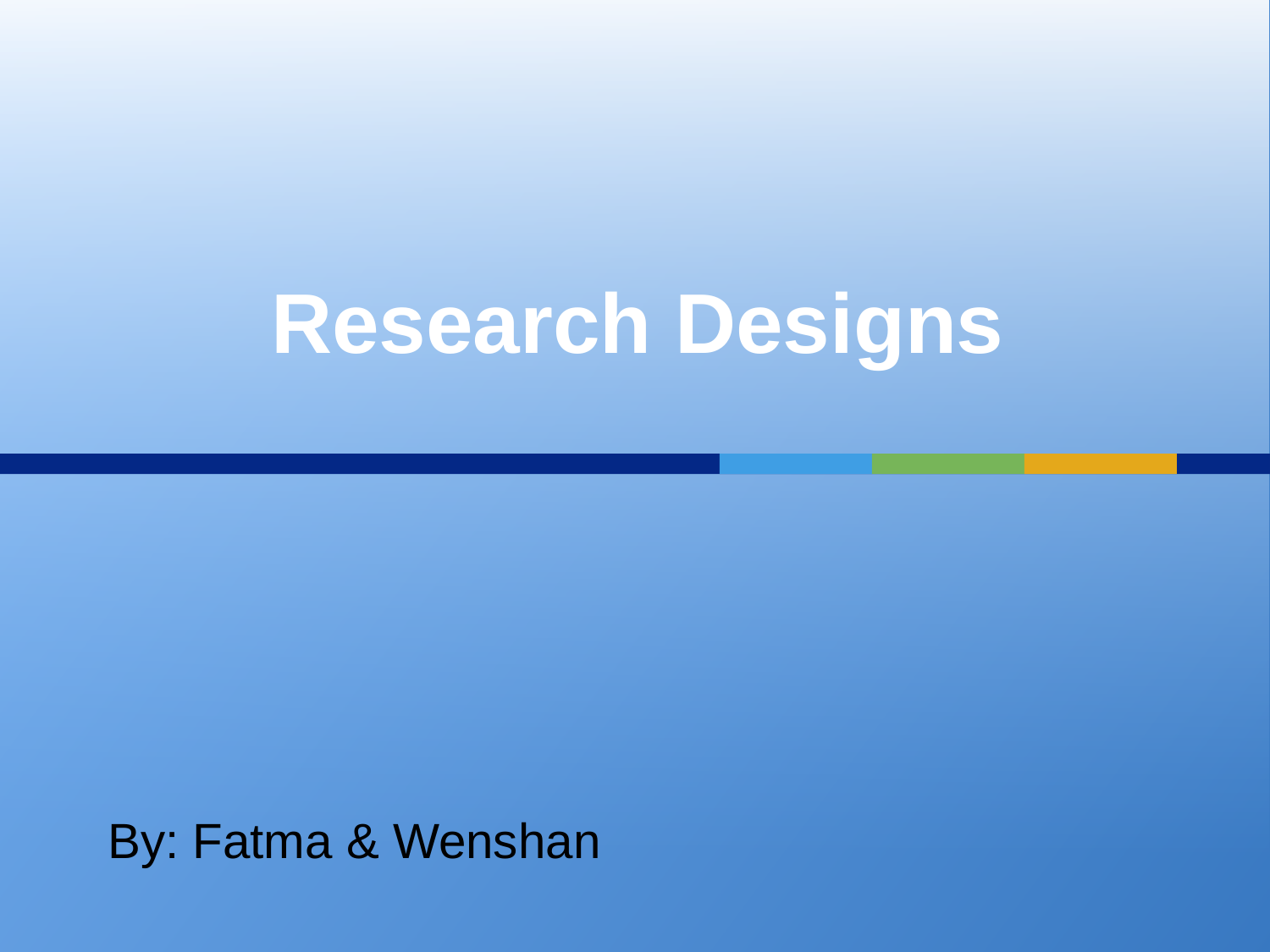

# Research Designs
By: Fatma & Wenshan